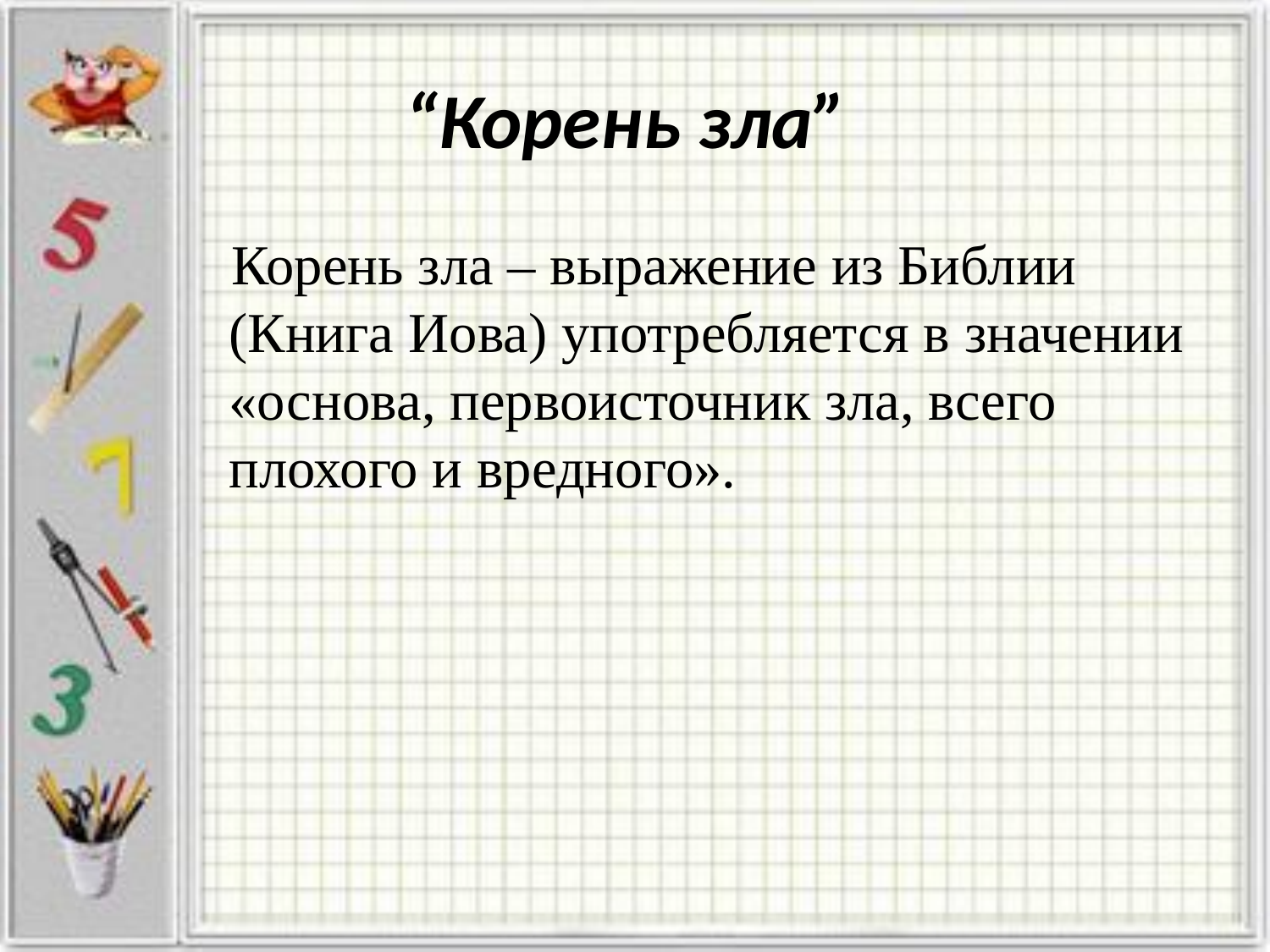

# “Корень зла”
Корень зла – выражение из Библии (Книга Иова) употребляется в значении «основа, первоисточник зла, всего плохого и вредного».